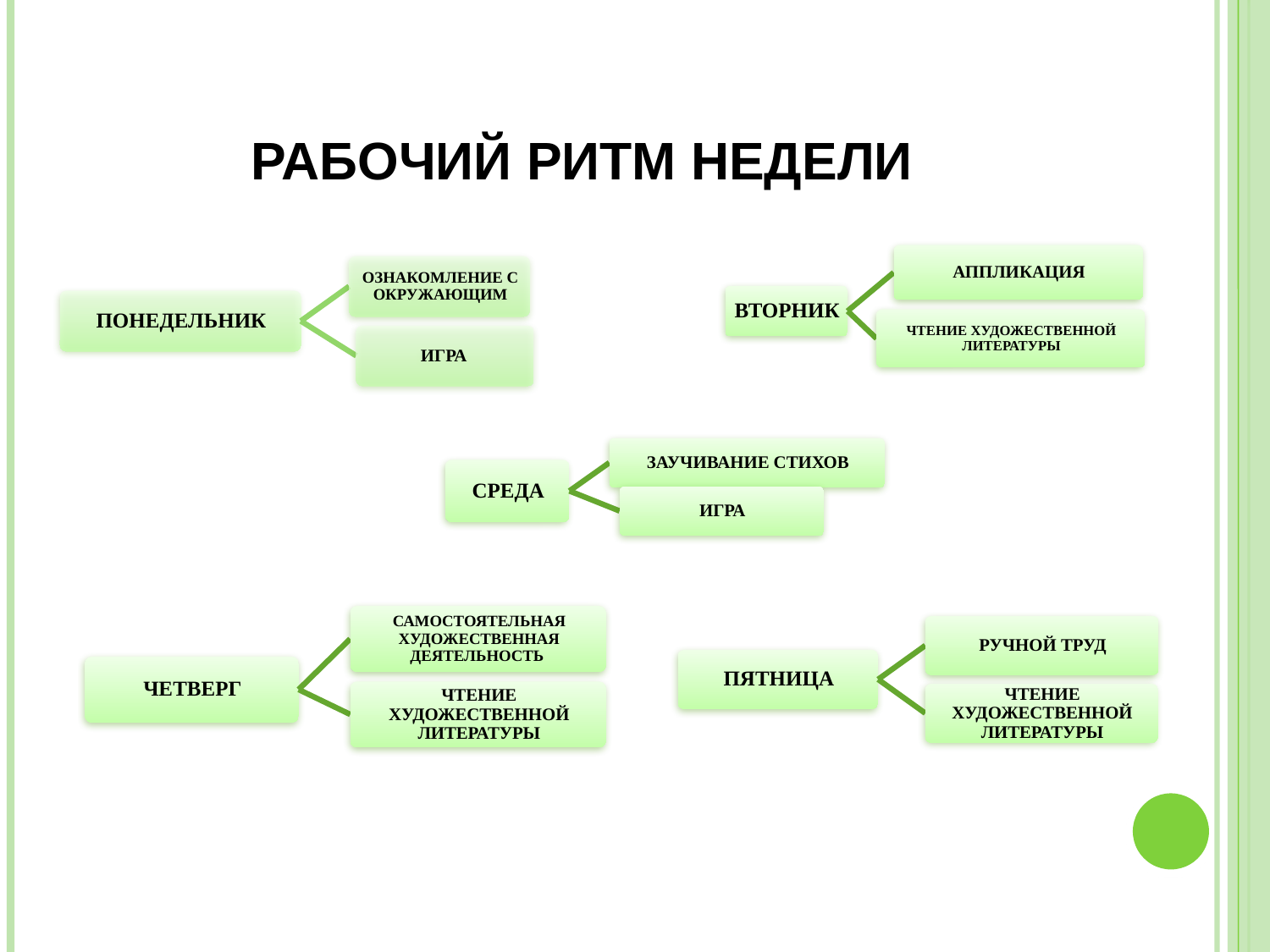

# Рабочий ритм недели
ВТОРНИК

АППЛИКАЦИЯ

ЧТЕНИЕ ХУДОЖЕСТВЕННОЙ ЛИТЕРАТУРЫ
ПОНЕДЕЛЬНИК

ОЗНАКОМЛЕНИЕ С ОКРУЖАЮЩИМ

ИГРА
СРЕДА

ЗАУЧИВАНИЕ СТИХОВ

ИГРА
ЧЕТВЕРГ

САМОСТОЯТЕЛЬНАЯ ХУДОЖЕСТВЕННАЯ ДЕЯТЕЛЬНОСТЬ

ЧТЕНИЕ ХУДОЖЕСТВЕННОЙ ЛИТЕРАТУРЫ
ПЯТНИЦА

РУЧНОЙ ТРУД

ЧТЕНИЕ ХУДОЖЕСТВЕННОЙ ЛИТЕРАТУРЫ